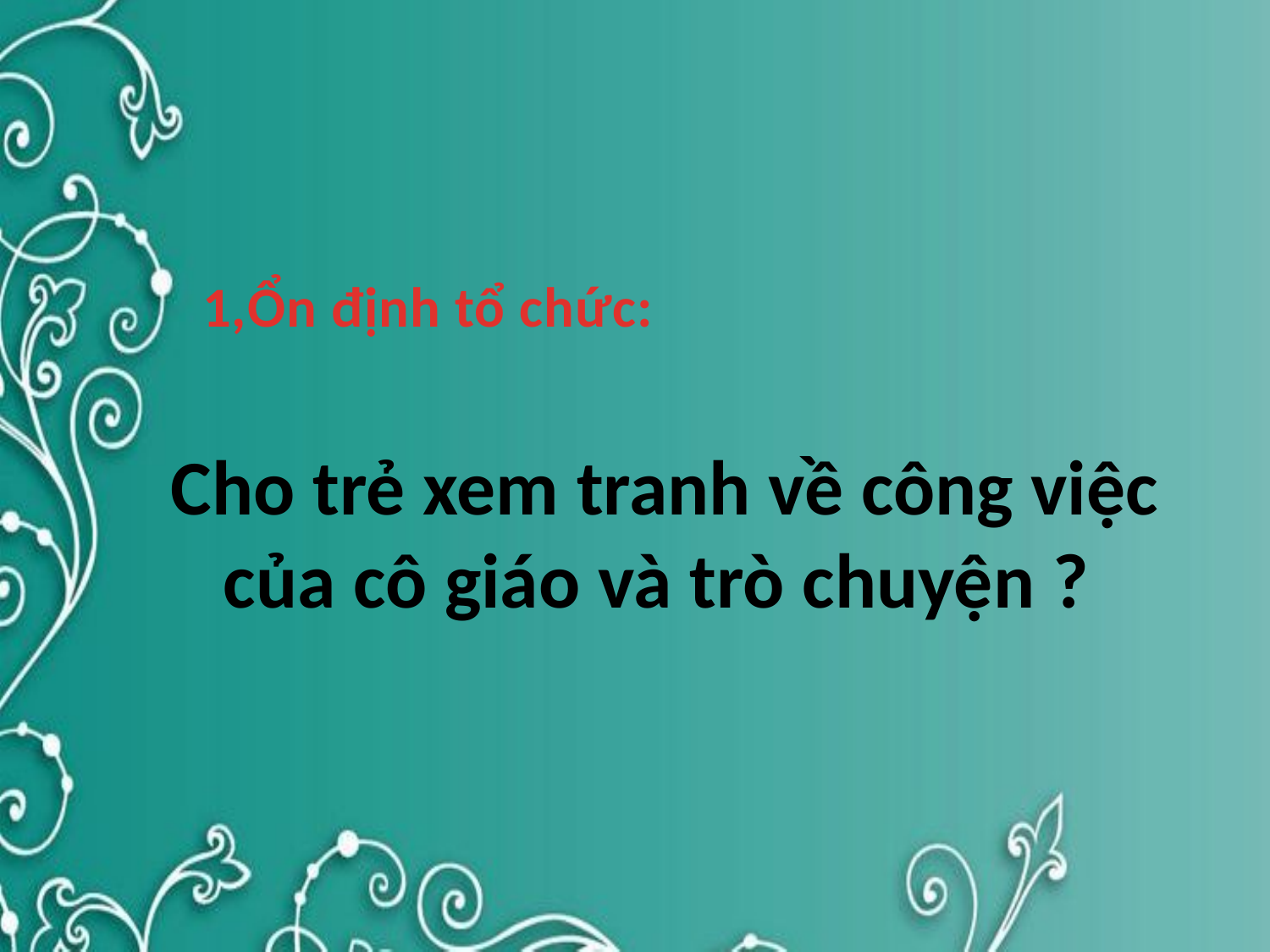

1,Ổn định tổ chức:

 Cho trẻ xem tranh về công việc của cô giáo và trò chuyện ?